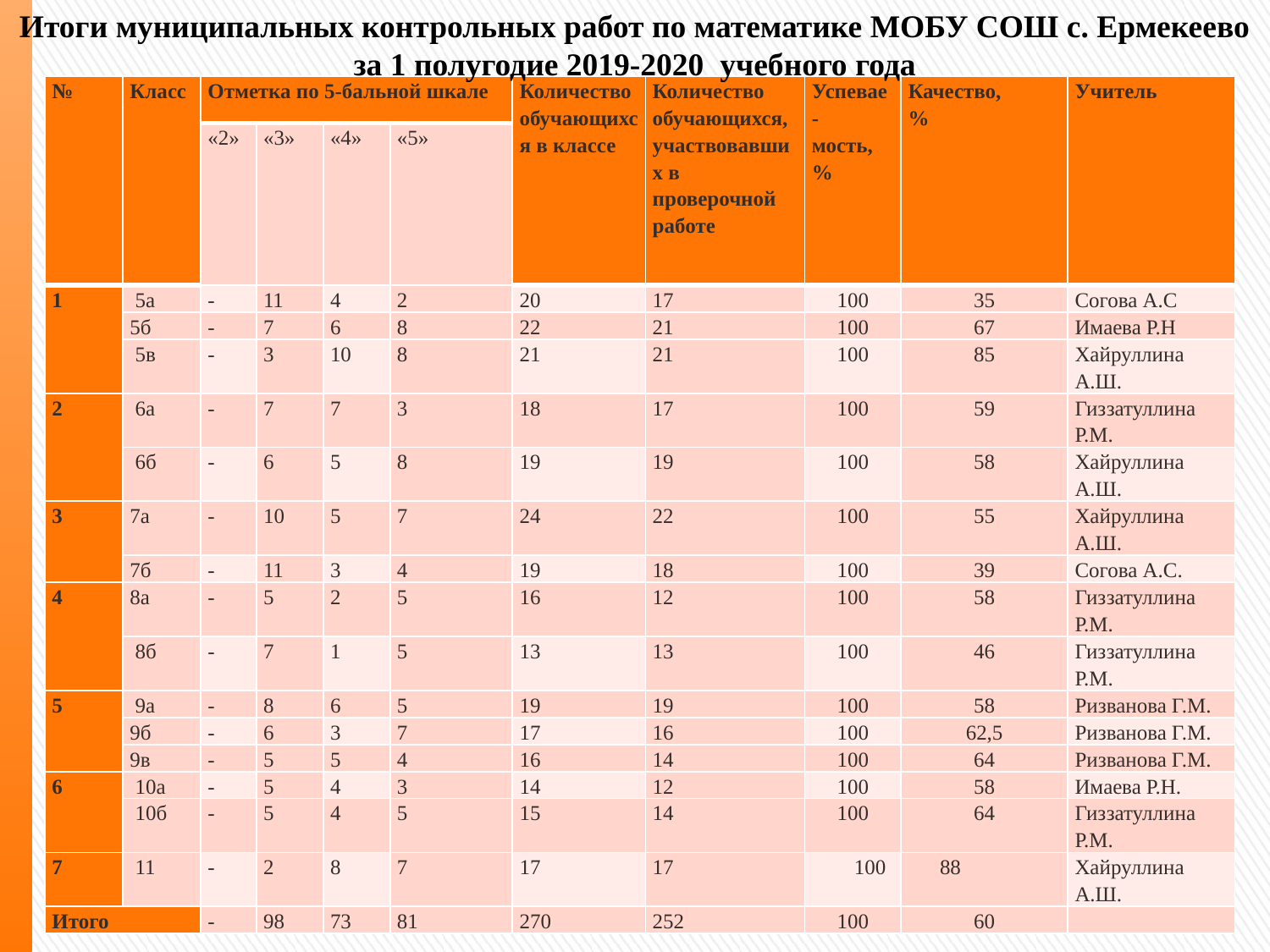

Итоги муниципальных контрольных работ по математике МОБУ СОШ с. Ермекеево
за 1 полугодие 2019-2020  учебного года
| № | Класс | Отметка по 5-бальной шкале |  |  |  | Количество обучающихся в классе | Количество обучающихся, участвовавших в проверочной работе | Успевае- мость, % | Качество, % | Учитель |
| --- | --- | --- | --- | --- | --- | --- | --- | --- | --- | --- |
|  |  | «2» | «3» | «4» | «5» |  |  |  |  |  |
| 1 | 5а | - | 11 | 4 | 2 | 20 | 17 | 100 | 35 | Согова А.С |
|  | 5б | - | 7 | 6 | 8 | 22 | 21 | 100 | 67 | Имаева Р.Н |
|  | 5в | - | 3 | 10 | 8 | 21 | 21 | 100 | 85 | Хайруллина А.Ш. |
| 2 | 6а | - | 7 | 7 | 3 | 18 | 17 | 100 | 59 | Гиззатуллина Р.М. |
|  | 6б | - | 6 | 5 | 8 | 19 | 19 | 100 | 58 | Хайруллина А.Ш. |
| 3 | 7а | - | 10 | 5 | 7 | 24 | 22 | 100 | 55 | Хайруллина А.Ш. |
|  | 7б | - | 11 | 3 | 4 | 19 | 18 | 100 | 39 | Согова А.С. |
| 4 | 8а | - | 5 | 2 | 5 | 16 | 12 | 100 | 58 | Гиззатуллина Р.М. |
|  | 8б | - | 7 | 1 | 5 | 13 | 13 | 100 | 46 | Гиззатуллина Р.М. |
| 5 | 9а | - | 8 | 6 | 5 | 19 | 19 | 100 | 58 | Ризванова Г.М. |
|  | 9б | - | 6 | 3 | 7 | 17 | 16 | 100 | 62,5 | Ризванова Г.М. |
|  | 9в | - | 5 | 5 | 4 | 16 | 14 | 100 | 64 | Ризванова Г.М. |
| 6 | 10а | - | 5 | 4 | 3 | 14 | 12 | 100 | 58 | Имаева Р.Н. |
|  | 10б | - | 5 | 4 | 5 | 15 | 14 | 100 | 64 | Гиззатуллина Р.М. |
| 7 | 11 | - | 2 | 8 | 7 | 17 | 17 | 100 | 88 | Хайруллина А.Ш. |
| Итого |  | - | 98 | 73 | 81 | 270 | 252 | 100 | 60 |  |